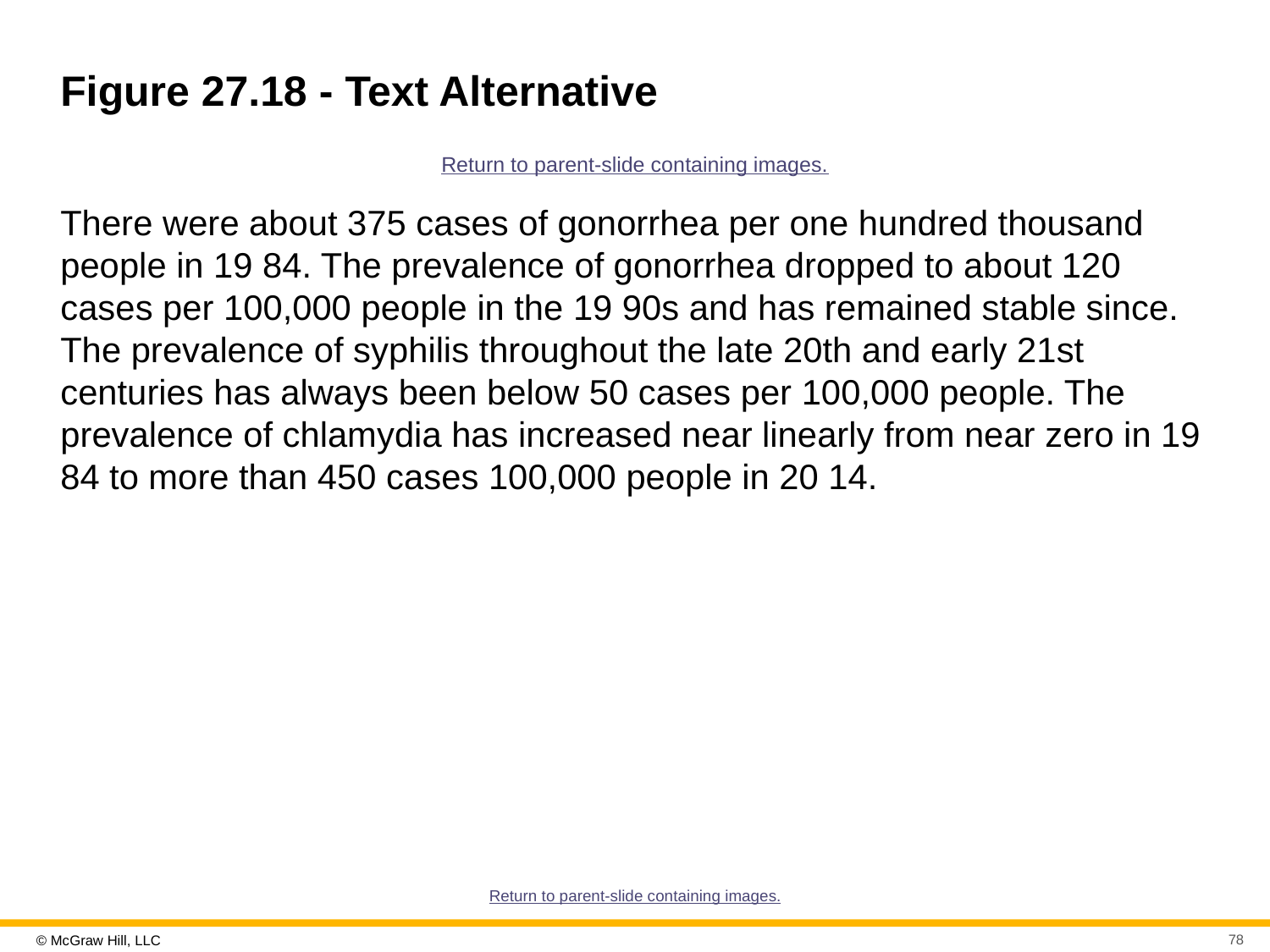

# Figure 27.18 - Text Alternative
Return to parent-slide containing images.
There were about 375 cases of gonorrhea per one hundred thousand people in 19 84. The prevalence of gonorrhea dropped to about 120 cases per 100,000 people in the 19 90s and has remained stable since. The prevalence of syphilis throughout the late 20th and early 21st centuries has always been below 50 cases per 100,000 people. The prevalence of chlamydia has increased near linearly from near zero in 19 84 to more than 450 cases 100,000 people in 20 14.
Return to parent-slide containing images.
78